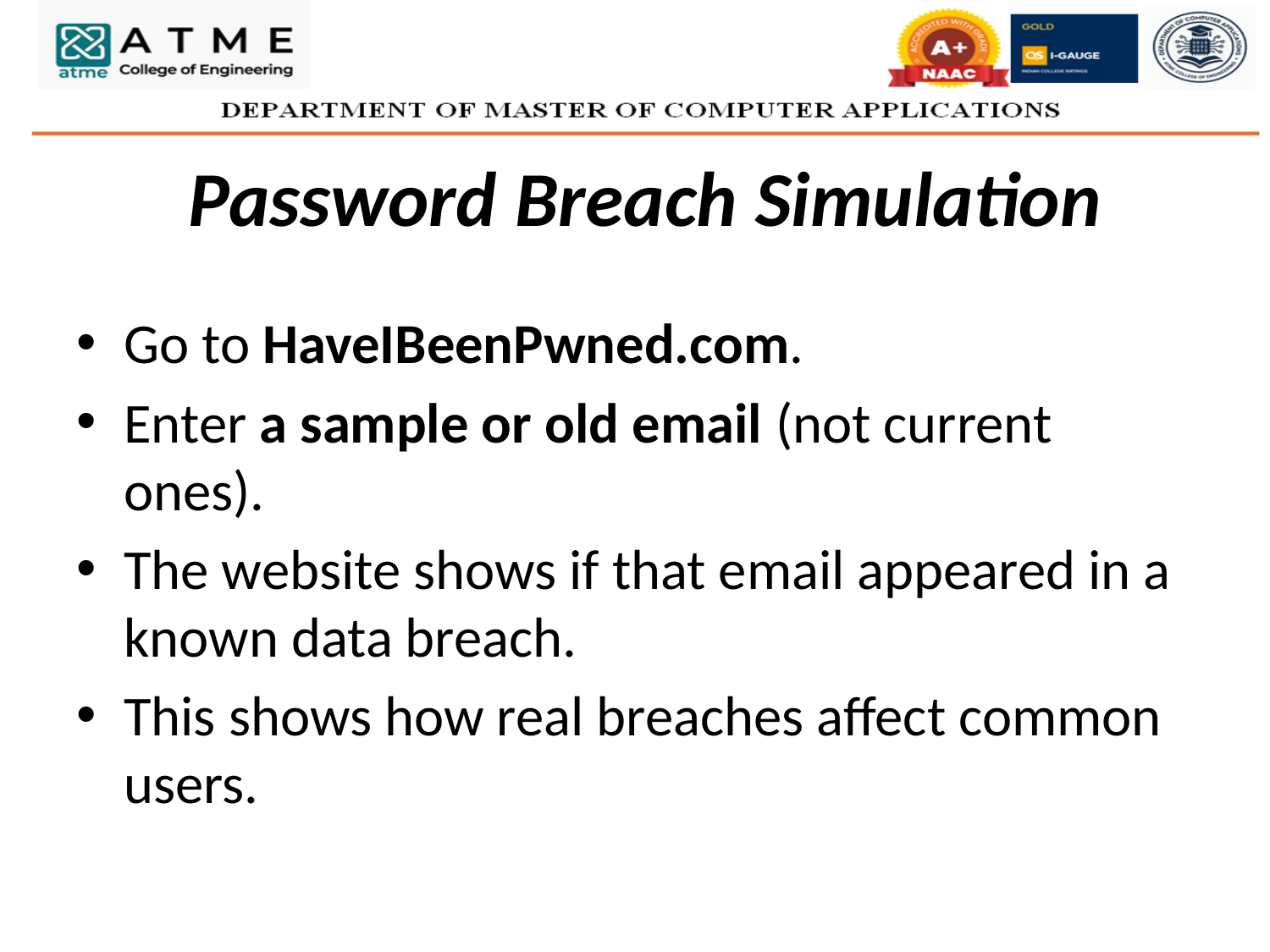

# Password Breach Simulation

Go to HaveIBeenPwned.com.
Enter a sample or old email (not current ones).
The website shows if that email appeared in a known data breach.
This shows how real breaches affect common users.